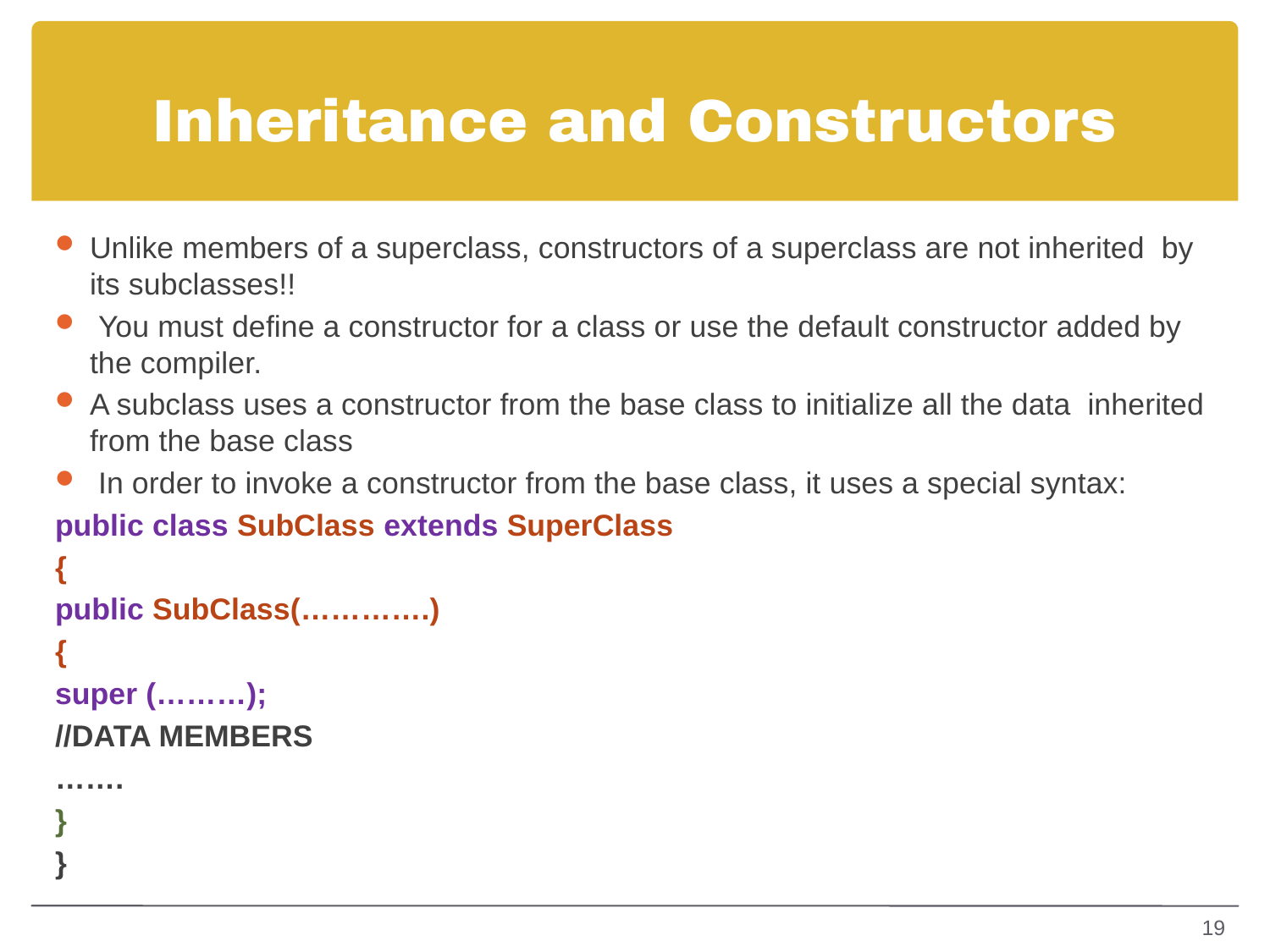

# Inheritance and Constructors
Unlike members of a superclass, constructors of a superclass are not inherited  by its subclasses!!
 You must define a constructor for a class or use the default constructor added by the compiler.
A subclass uses a constructor from the base class to initialize all the data  inherited from the base class
 In order to invoke a constructor from the base class, it uses a special syntax:
public class SubClass extends SuperClass
{
public SubClass(………….)
{
super (………);
//DATA MEMBERS
…….
}
}
19